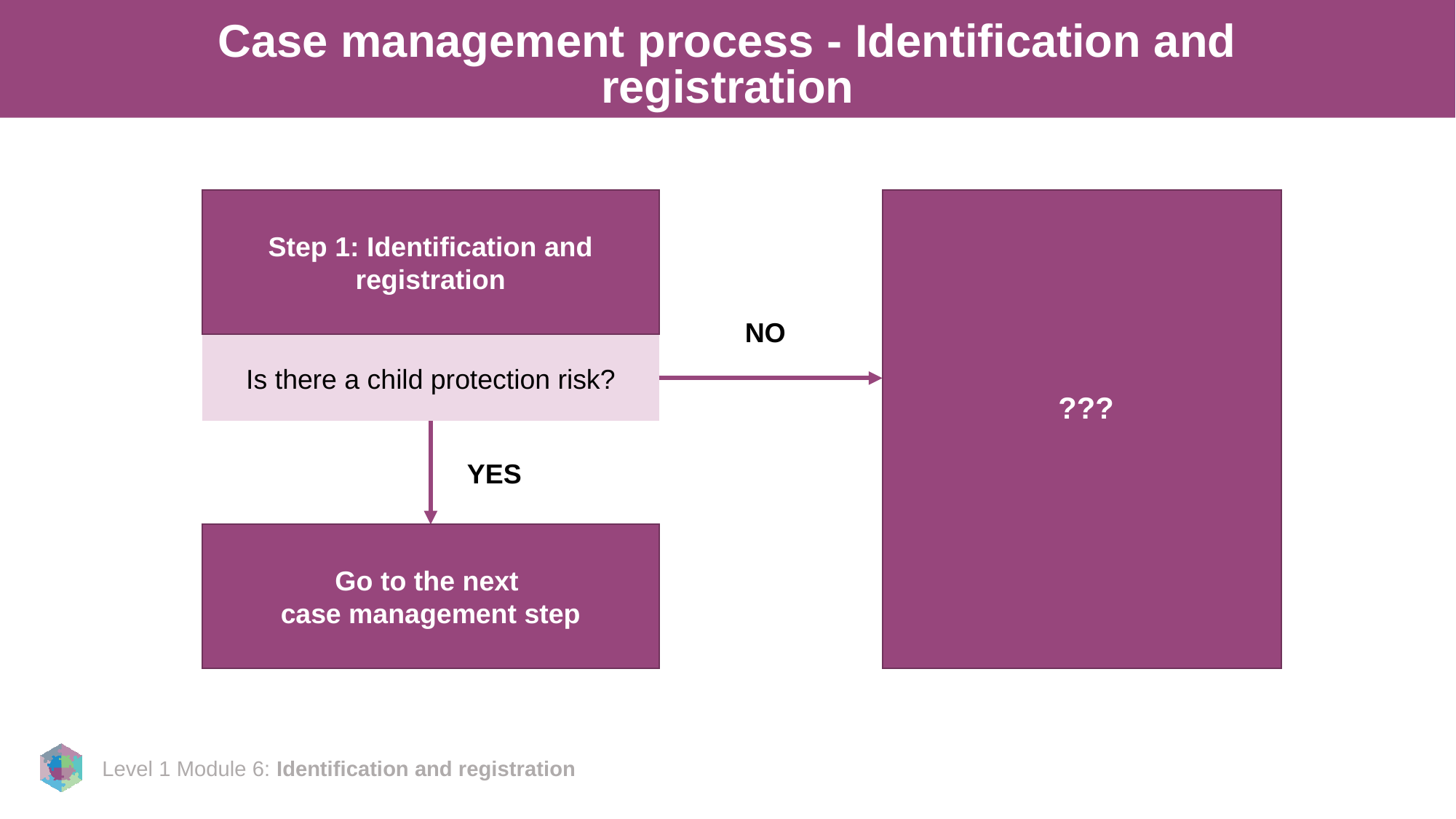

# Case management process - Identification and registration
???

Step 1: Identification and registration
NO
Is there a child protection risk?
YES
Go to the next
case management step